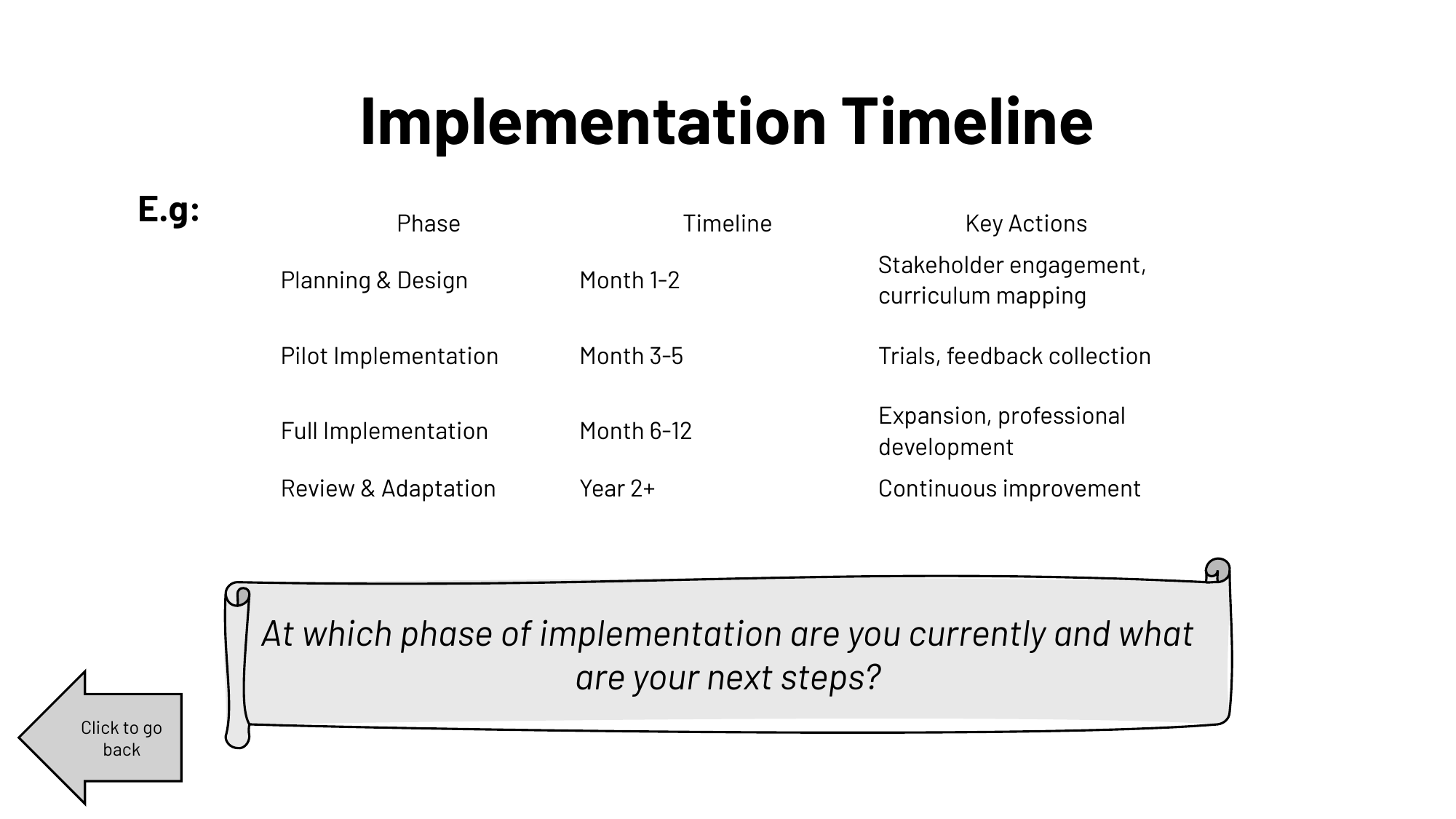

# Implementation Timeline
E.g:
| Phase | Timeline | Key Actions |
| --- | --- | --- |
| Planning & Design | Month 1-2 | Stakeholder engagement, curriculum mapping |
| Pilot Implementation | Month 3-5 | Trials, feedback collection |
| Full Implementation | Month 6-12 | Expansion, professional development |
| Review & Adaptation | Year 2+ | Continuous improvement |
At which phase of implementation are you currently and what are your next steps?
Click to go back